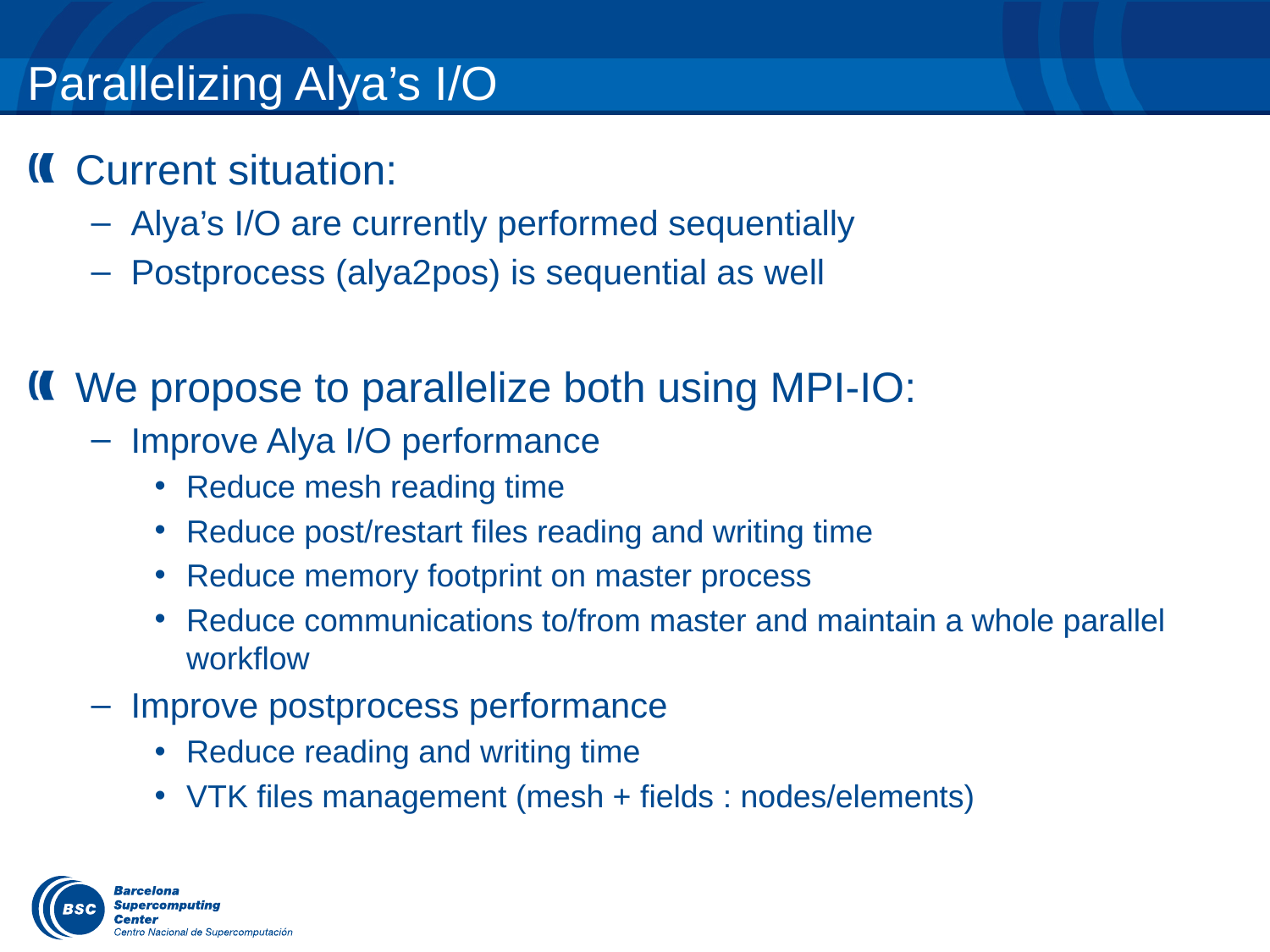

# Parallelizing Alya’s I/O
Current situation:
Alya’s I/O are currently performed sequentially
Postprocess (alya2pos) is sequential as well

We propose to parallelize both using MPI-IO:
Improve Alya I/O performance
Reduce mesh reading time
Reduce post/restart files reading and writing time
Reduce memory footprint on master process
Reduce communications to/from master and maintain a whole parallel workflow
Improve postprocess performance
Reduce reading and writing time
VTK files management (mesh + fields : nodes/elements)